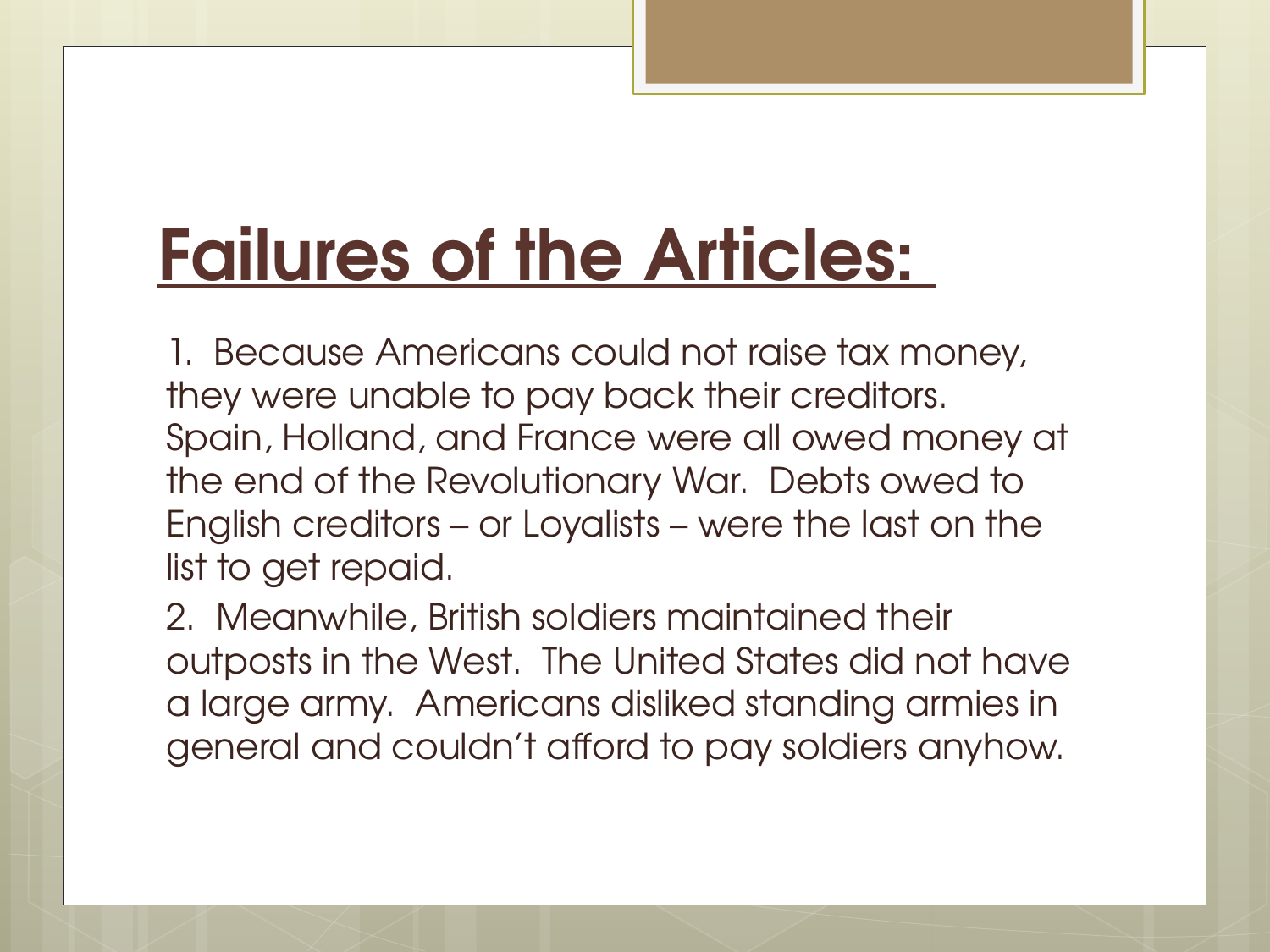

# Failures of the Articles:
1.  Because Americans could not raise tax money, they were unable to pay back their creditors.  Spain, Holland, and France were all owed money at the end of the Revolutionary War.  Debts owed to English creditors – or Loyalists – were the last on the list to get repaid.
2.  Meanwhile, British soldiers maintained their outposts in the West.  The United States did not have a large army.  Americans disliked standing armies in general and couldn’t afford to pay soldiers anyhow.